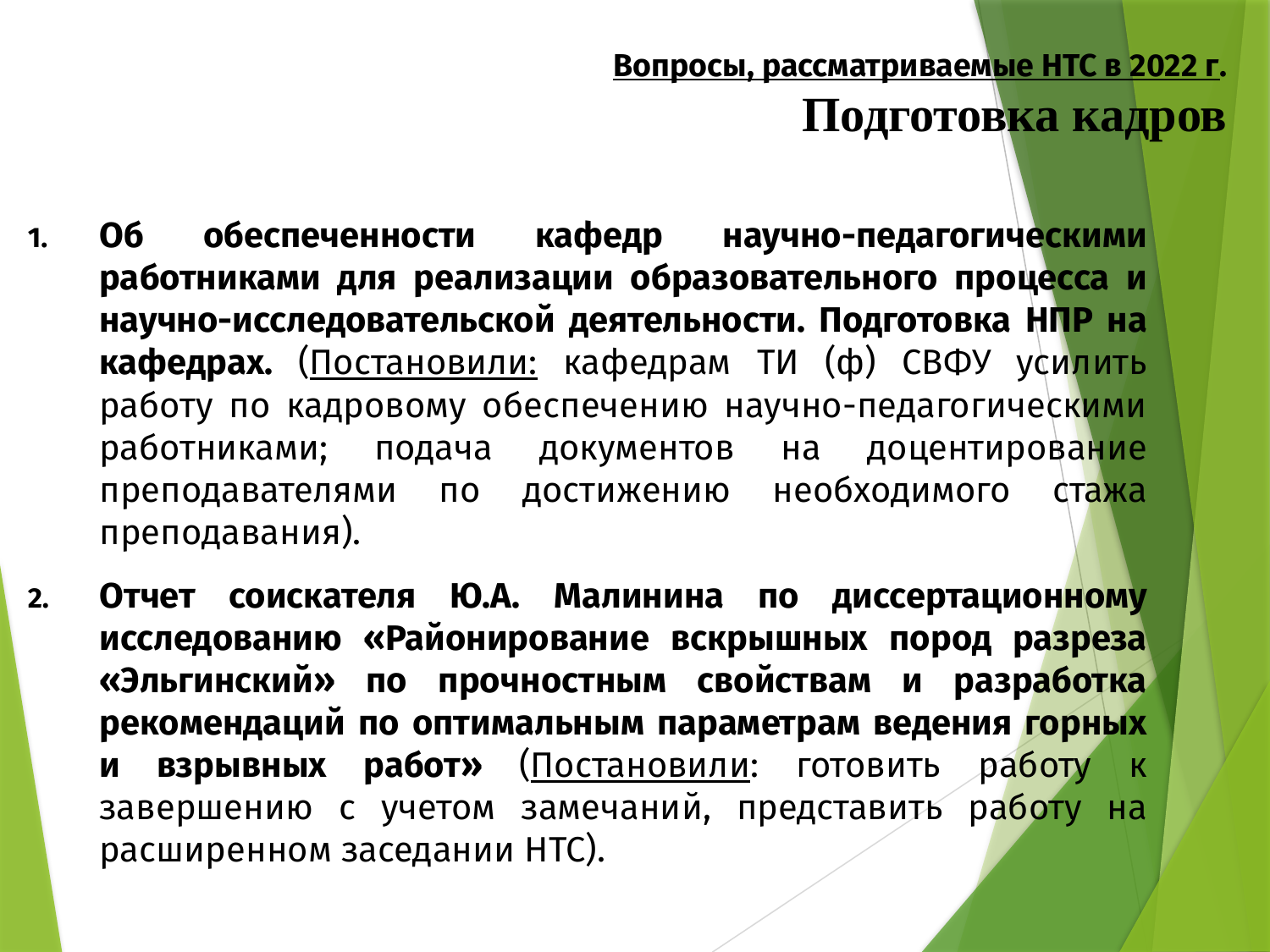

Вопросы, рассматриваемые НТС в 2022 г.
Подготовка кадров
Об обеспеченности кафедр научно-педагогическими работниками для реализации образовательного процесса и научно-исследовательской деятельности. Подготовка НПР на кафедрах. (Постановили: кафедрам ТИ (ф) СВФУ усилить работу по кадровому обеспечению научно-педагогическими работниками; подача документов на доцентирование преподавателями по достижению необходимого стажа преподавания).
Отчет соискателя Ю.А. Малинина по диссертационному исследованию «Районирование вскрышных пород разреза «Эльгинский» по прочностным свойствам и разработка рекомендаций по оптимальным параметрам ведения горных и взрывных работ» (Постановили: готовить работу к завершению с учетом замечаний, представить работу на расширенном заседании НТС).